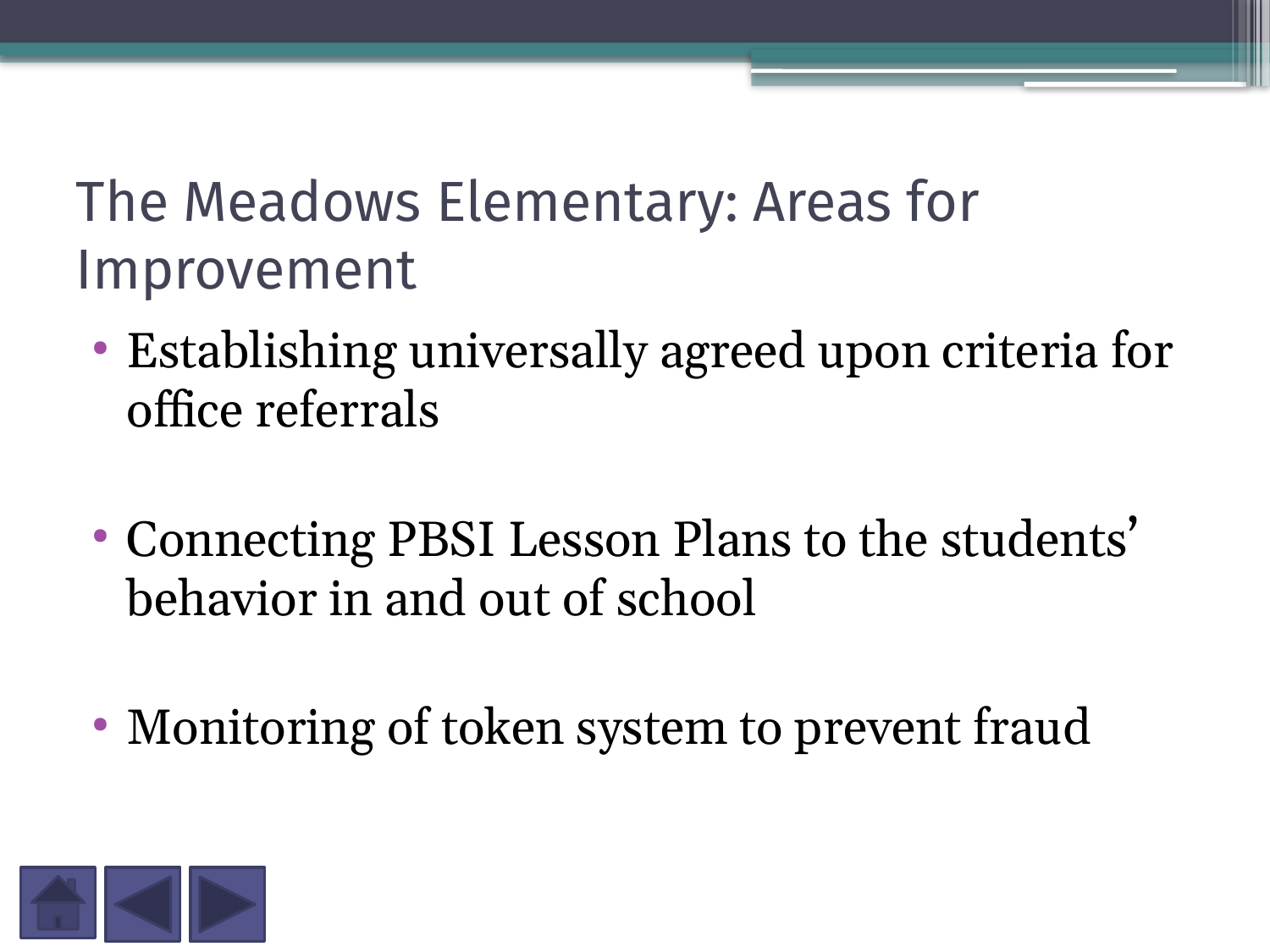

# The Meadows Elementary: Areas for Improvement
Establishing universally agreed upon criteria for office referrals

Connecting PBSI Lesson Plans to the students’ behavior in and out of school

Monitoring of token system to prevent fraud